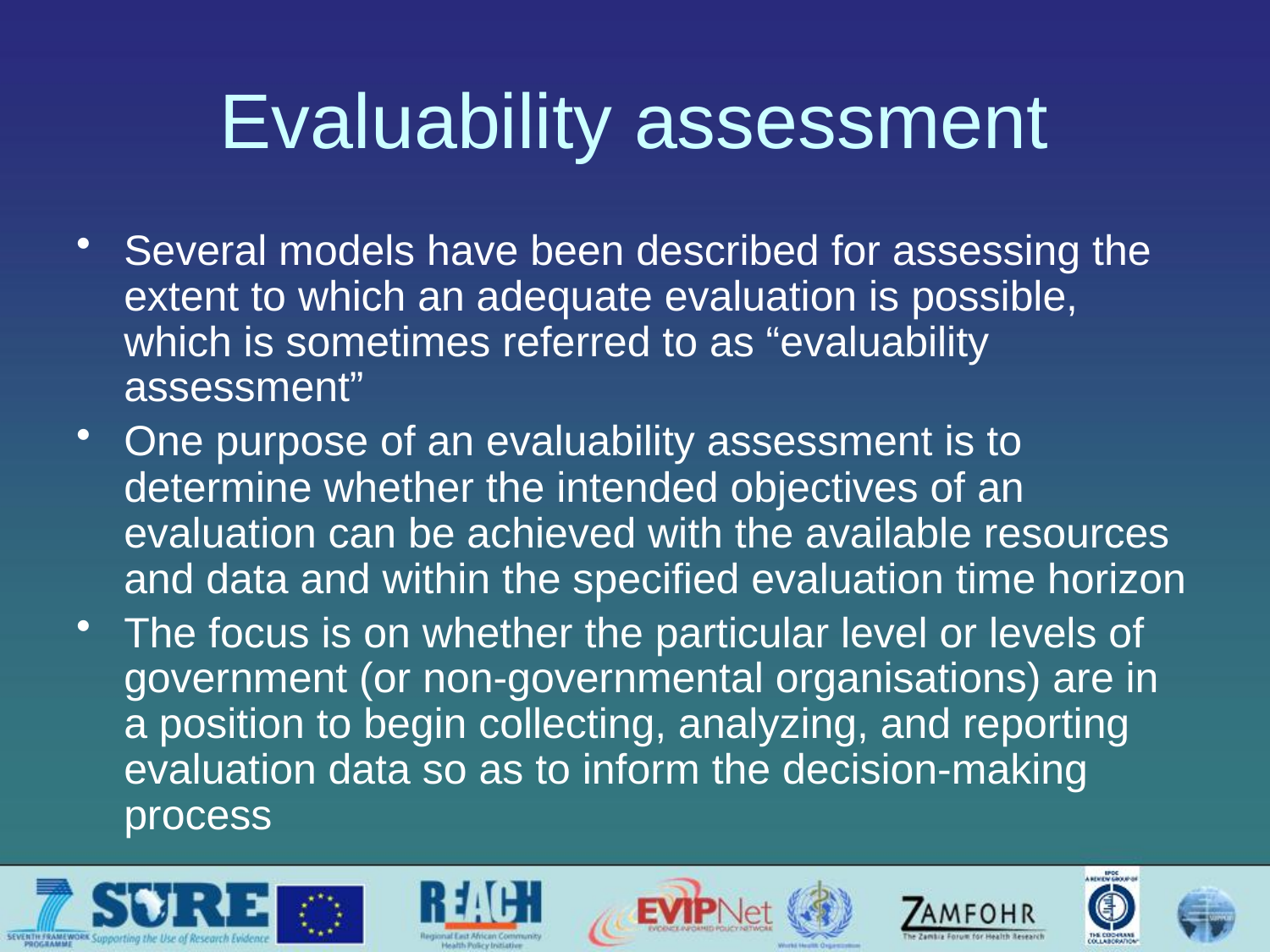

# Evaluability assessment
Several models have been described for assessing the extent to which an adequate evaluation is possible, which is sometimes referred to as “evaluability assessment”
One purpose of an evaluability assessment is to determine whether the intended objectives of an evaluation can be achieved with the available resources and data and within the specified evaluation time horizon
The focus is on whether the particular level or levels of government (or non-governmental organisations) are in a position to begin collecting, analyzing, and reporting evaluation data so as to inform the decision-making process